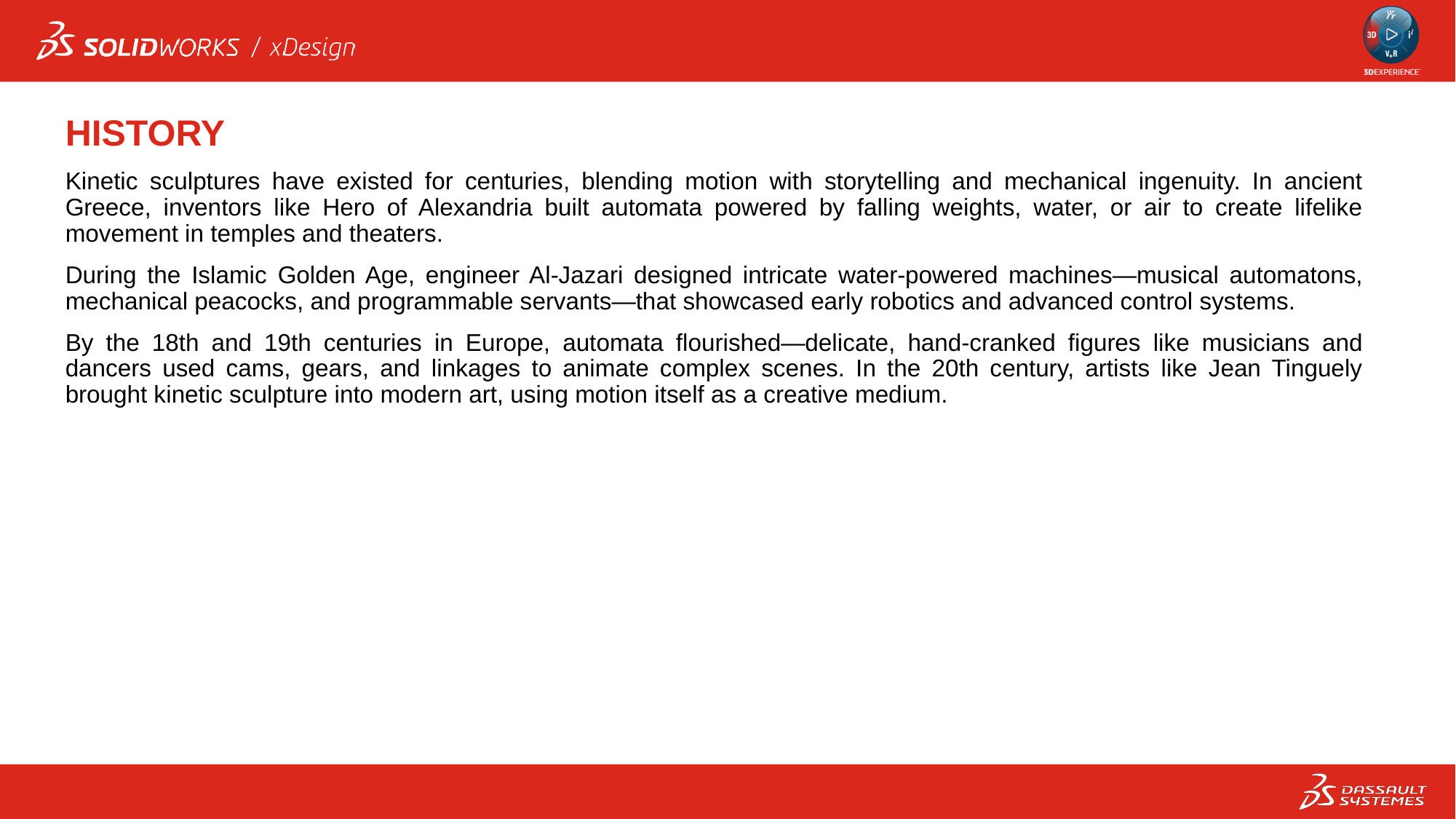

HISTORY
Kinetic sculptures have existed for centuries, blending motion with storytelling and mechanical ingenuity. In ancient Greece, inventors like Hero of Alexandria built automata powered by falling weights, water, or air to create lifelike movement in temples and theaters.
During the Islamic Golden Age, engineer Al-Jazari designed intricate water-powered machines—musical automatons, mechanical peacocks, and programmable servants—that showcased early robotics and advanced control systems.
By the 18th and 19th centuries in Europe, automata flourished—delicate, hand-cranked figures like musicians and dancers used cams, gears, and linkages to animate complex scenes. In the 20th century, artists like Jean Tinguely brought kinetic sculpture into modern art, using motion itself as a creative medium.